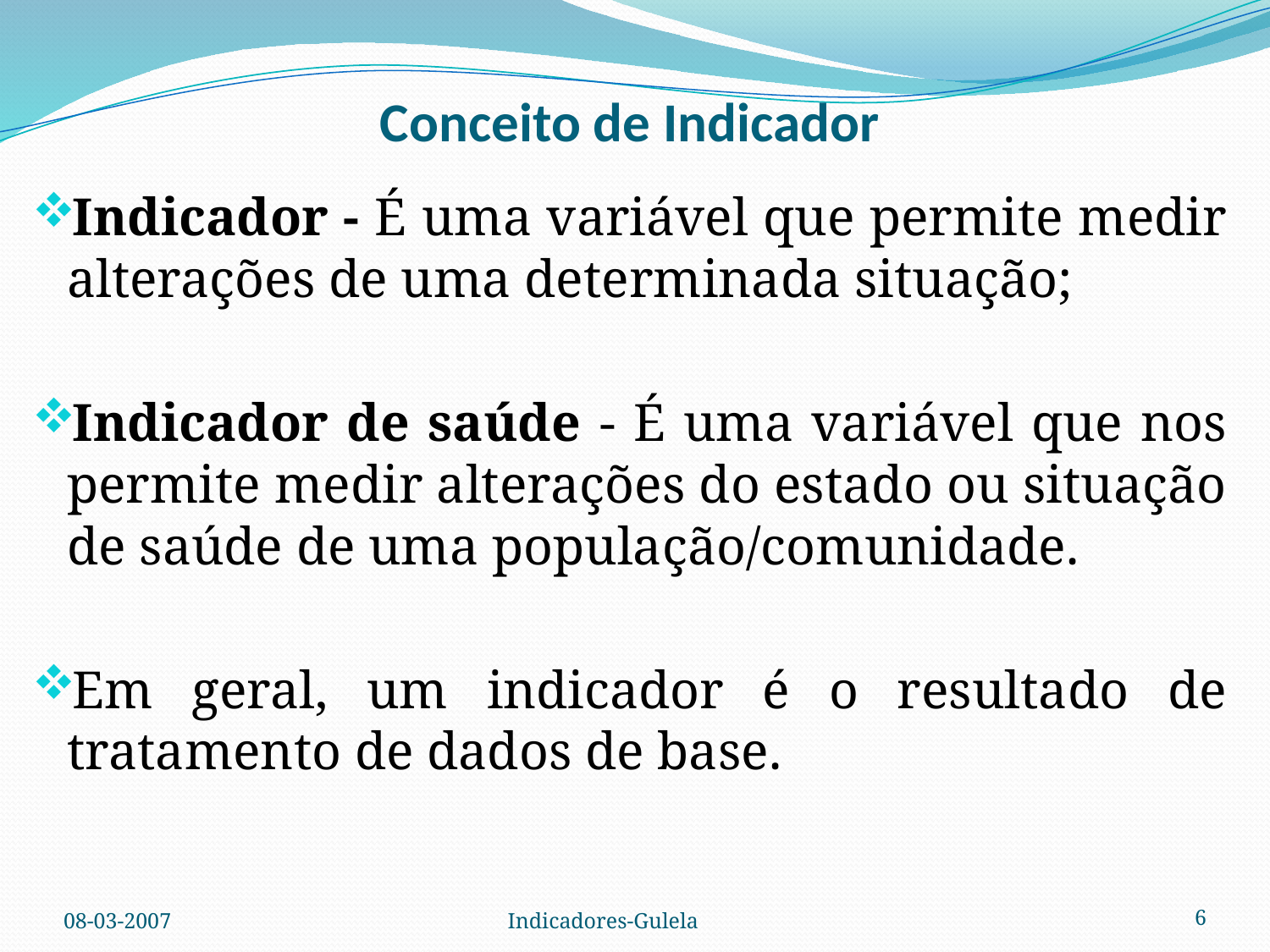

# Conceito de Indicador
Indicador - É uma variável que permite medir alterações de uma determinada situação;

Indicador de saúde - É uma variável que nos permite medir alterações do estado ou situação de saúde de uma população/comunidade.

Em geral, um indicador é o resultado de tratamento de dados de base.

08-03-2007
Indicadores-Gulela
6